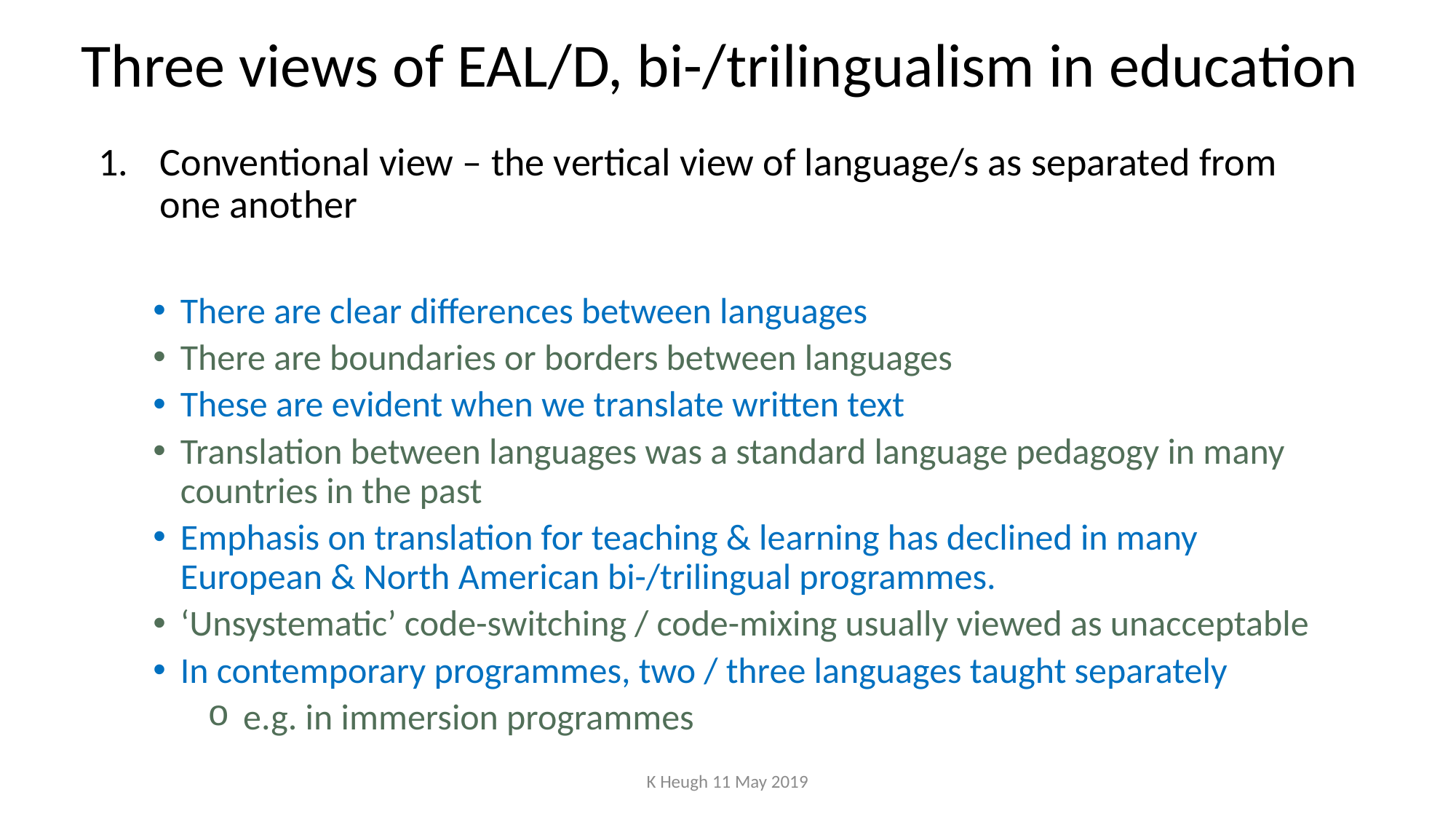

# Three views of EAL/D, bi-/trilingualism in education
Conventional view – the vertical view of language/s as separated from one another

There are clear differences between languages
There are boundaries or borders between languages
These are evident when we translate written text
Translation between languages was a standard language pedagogy in many countries in the past
Emphasis on translation for teaching & learning has declined in many European & North American bi-/trilingual programmes.
‘Unsystematic’ code-switching / code-mixing usually viewed as unacceptable
In contemporary programmes, two / three languages taught separately
 e.g. in immersion programmes

K Heugh 11 May 2019